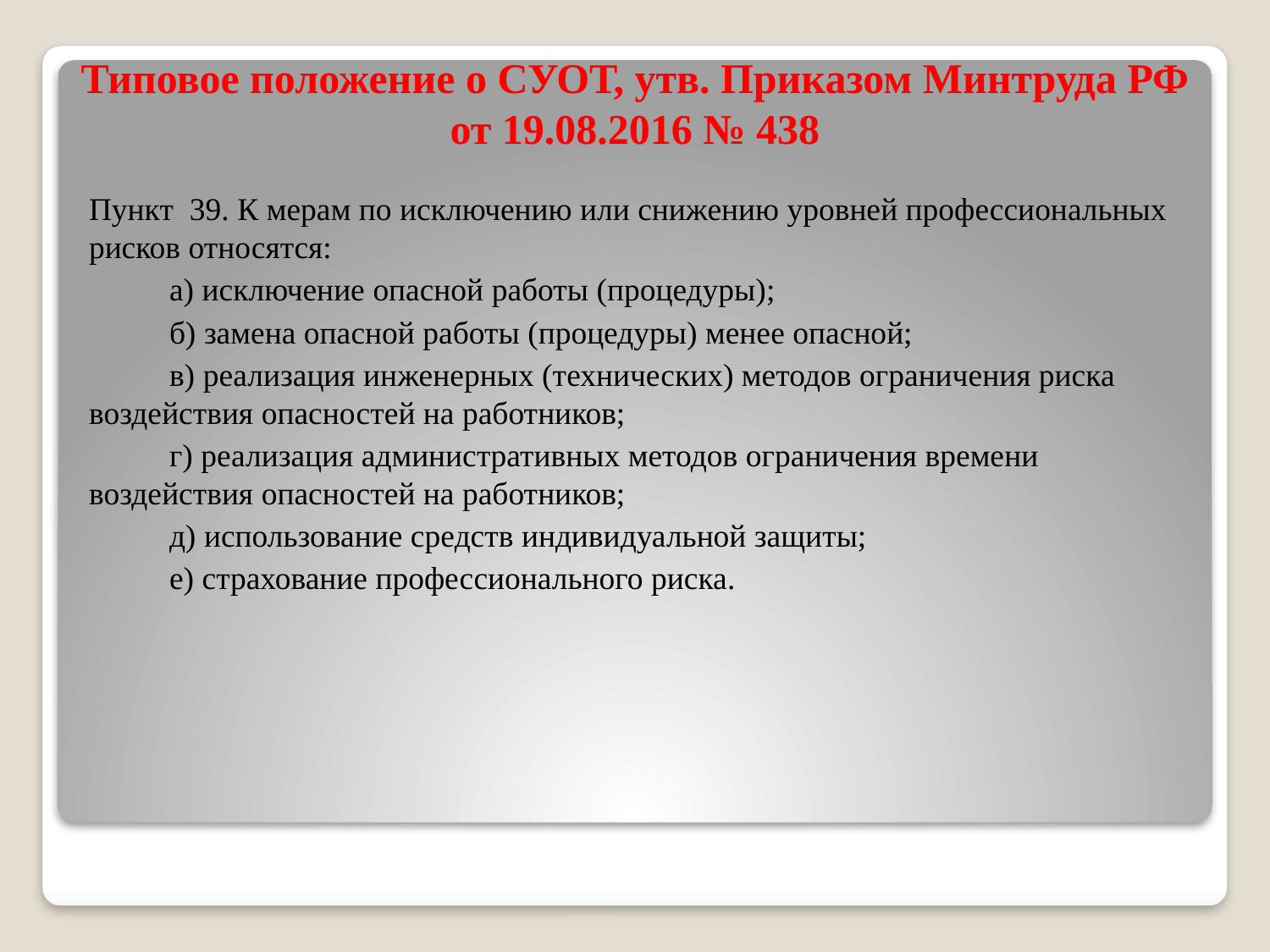

# Типовое положение о СУОТ, утв. Приказом Минтруда РФ от 19.08.2016 № 438
Пункт  39. К мерам по исключению или снижению уровней профессиональных рисков относятся:
          а) исключение опасной работы (процедуры);
          б) замена опасной работы (процедуры) менее опасной;
          в) реализация инженерных (технических) методов ограничения риска воздействия опасностей на работников;
          г) реализация административных методов ограничения времени воздействия опасностей на работников;
          д) использование средств индивидуальной защиты;
          е) страхование профессионального риска.